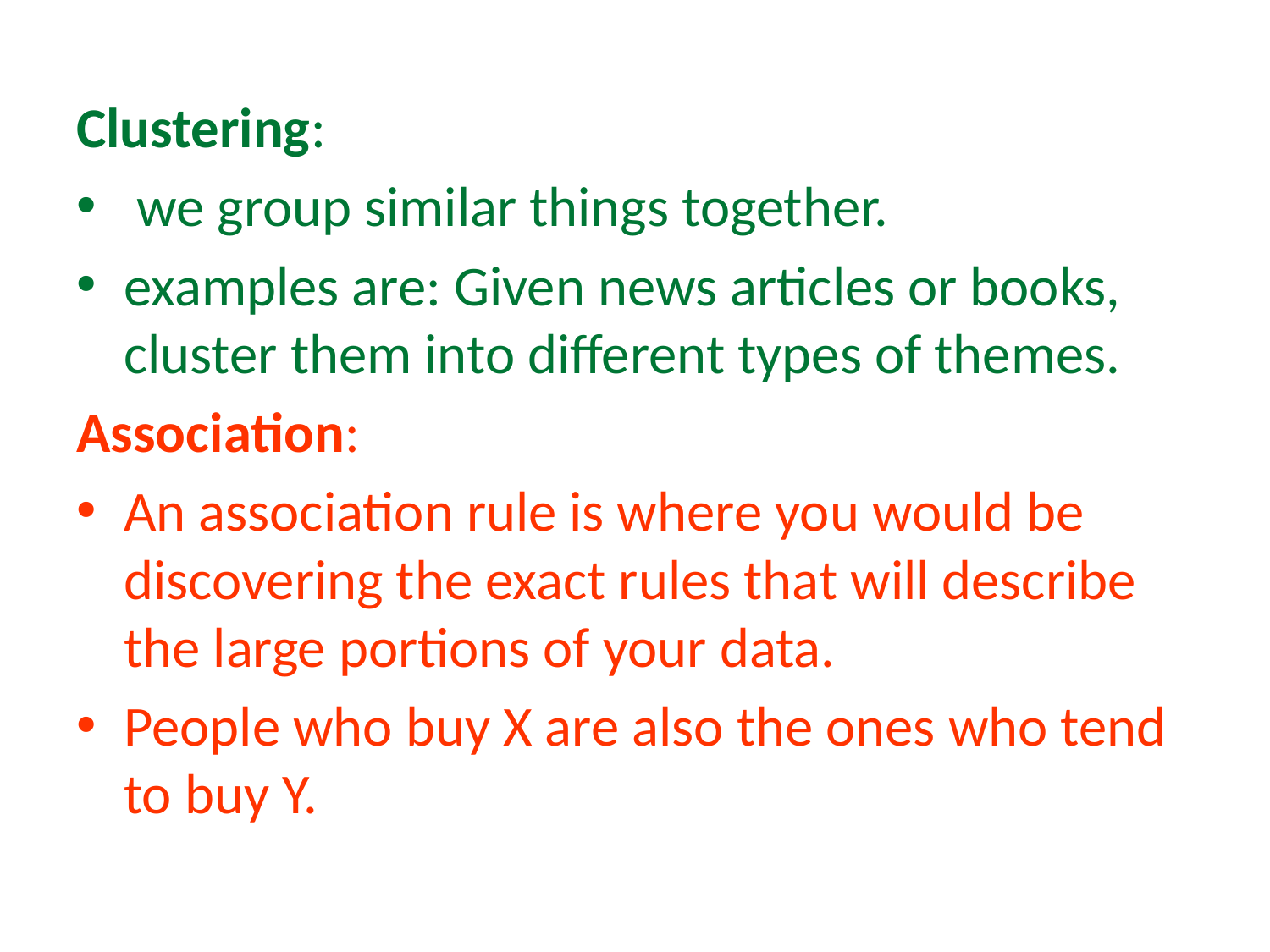

Clustering:
 we group similar things together.
examples are: Given news articles or books, cluster them into different types of themes.
Association:
An association rule is where you would be discovering the exact rules that will describe the large portions of your data.
People who buy X are also the ones who tend to buy Y.